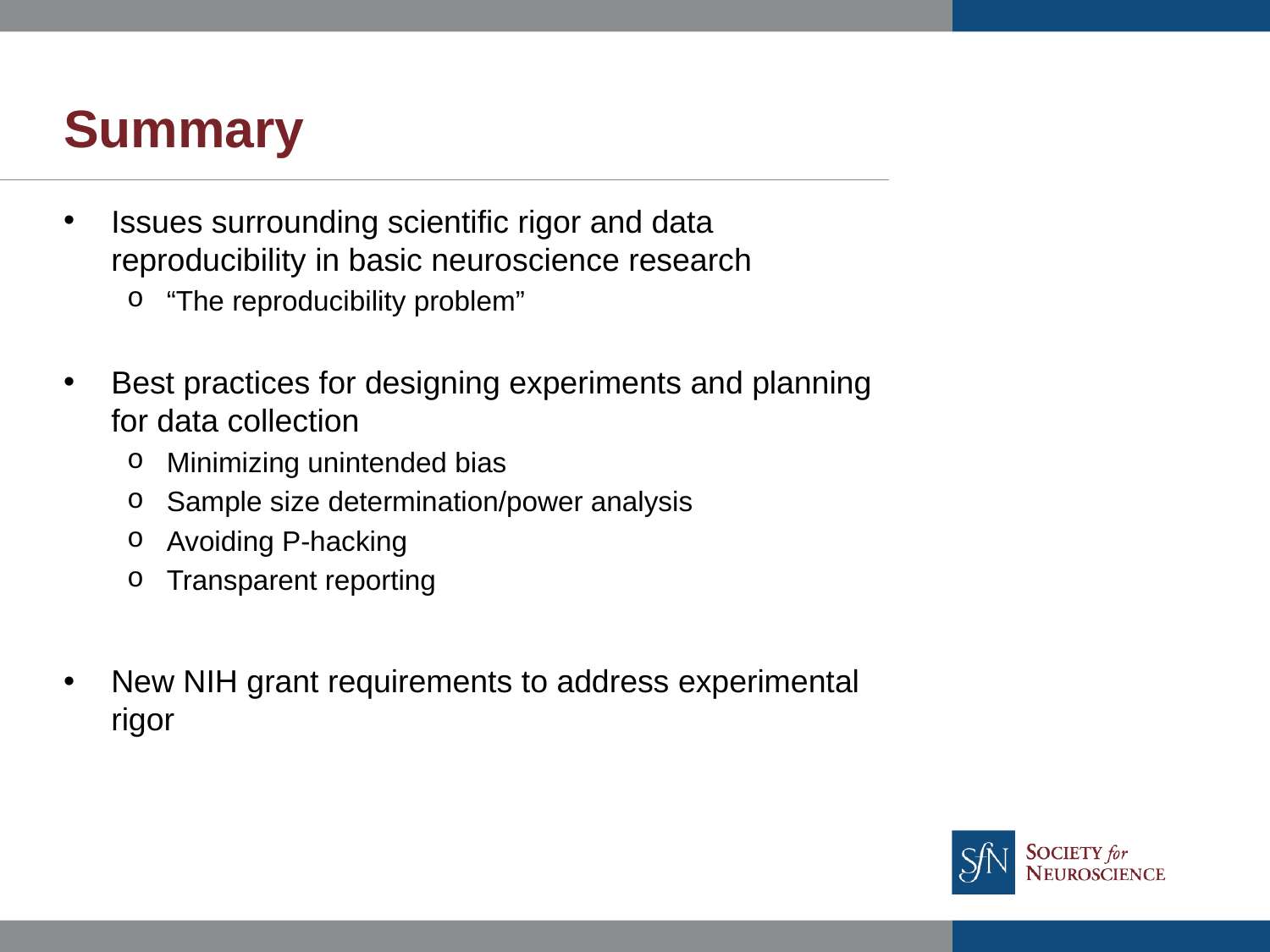

# Summary
Issues surrounding scientific rigor and data reproducibility in basic neuroscience research
“The reproducibility problem”

Best practices for designing experiments and planning for data collection
Minimizing unintended bias
Sample size determination/power analysis
Avoiding P-hacking
Transparent reporting

New NIH grant requirements to address experimental rigor